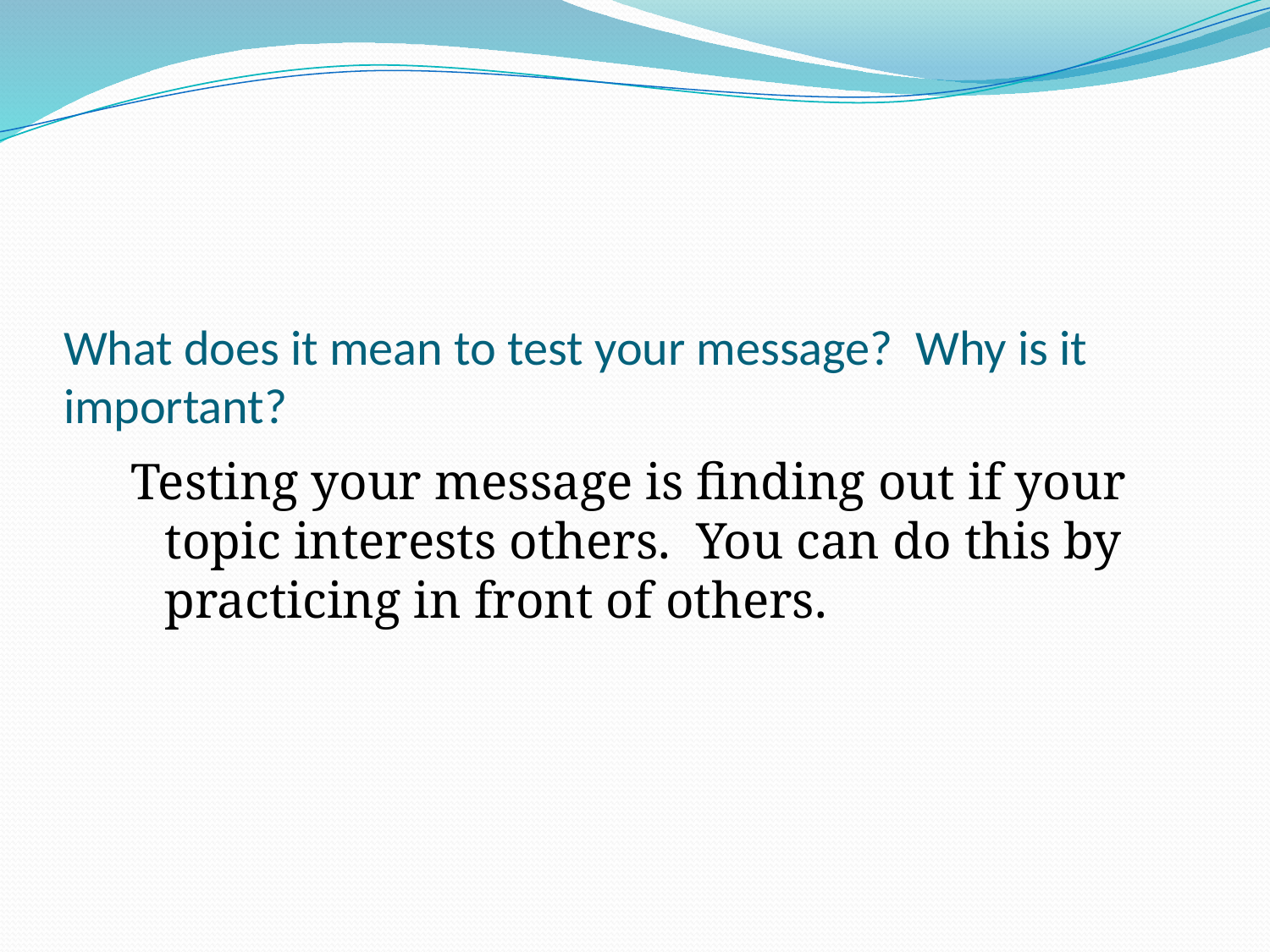

# What does it mean to test your message?  Why is it important?
Testing your message is finding out if your topic interests others.  You can do this by practicing in front of others.